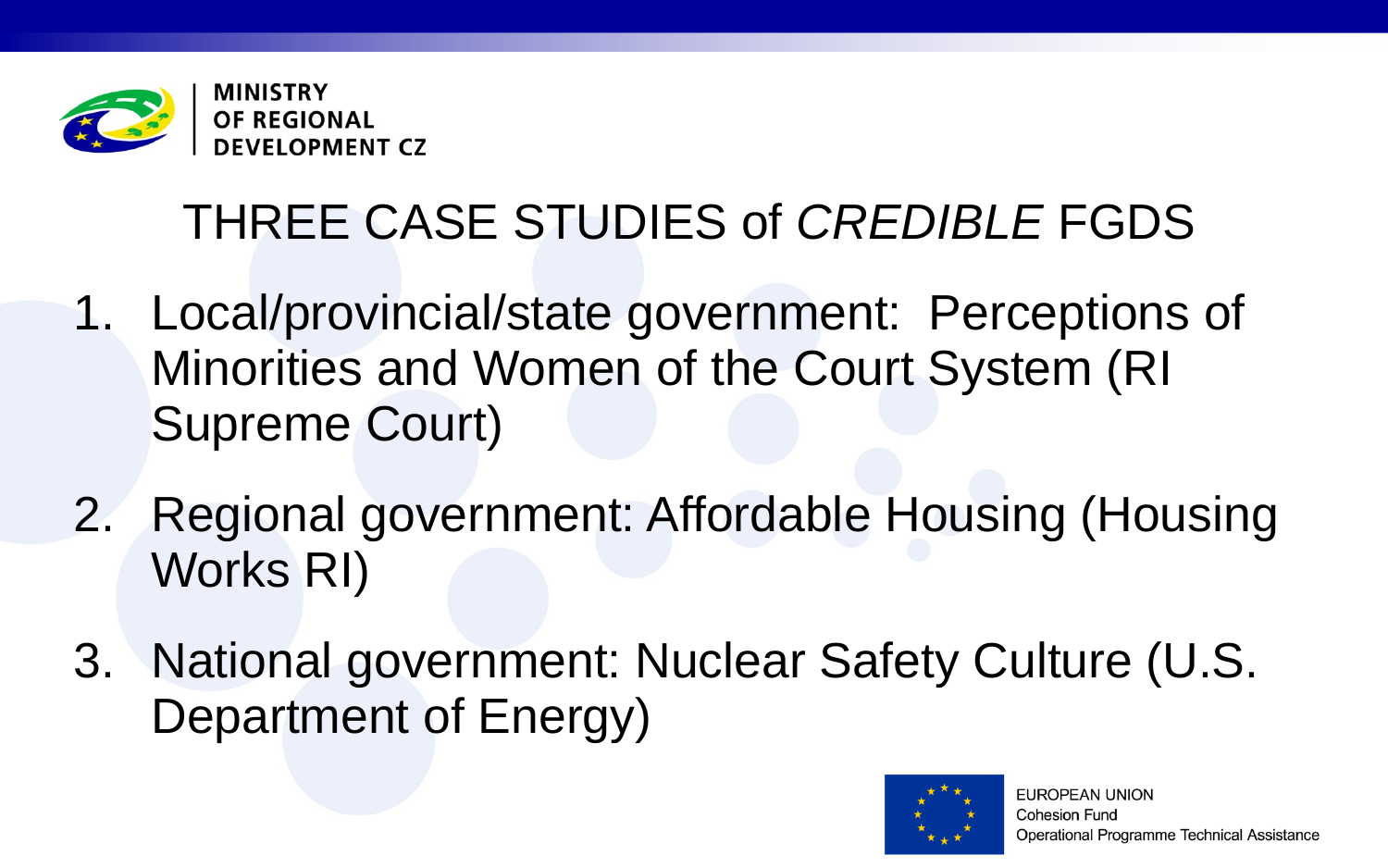

THREE CASE STUDIES of CREDIBLE FGDS
Local/provincial/state government:  Perceptions of Minorities and Women of the Court System (RI Supreme Court)
Regional government: Affordable Housing (Housing Works RI)
National government: Nuclear Safety Culture (U.S. Department of Energy)